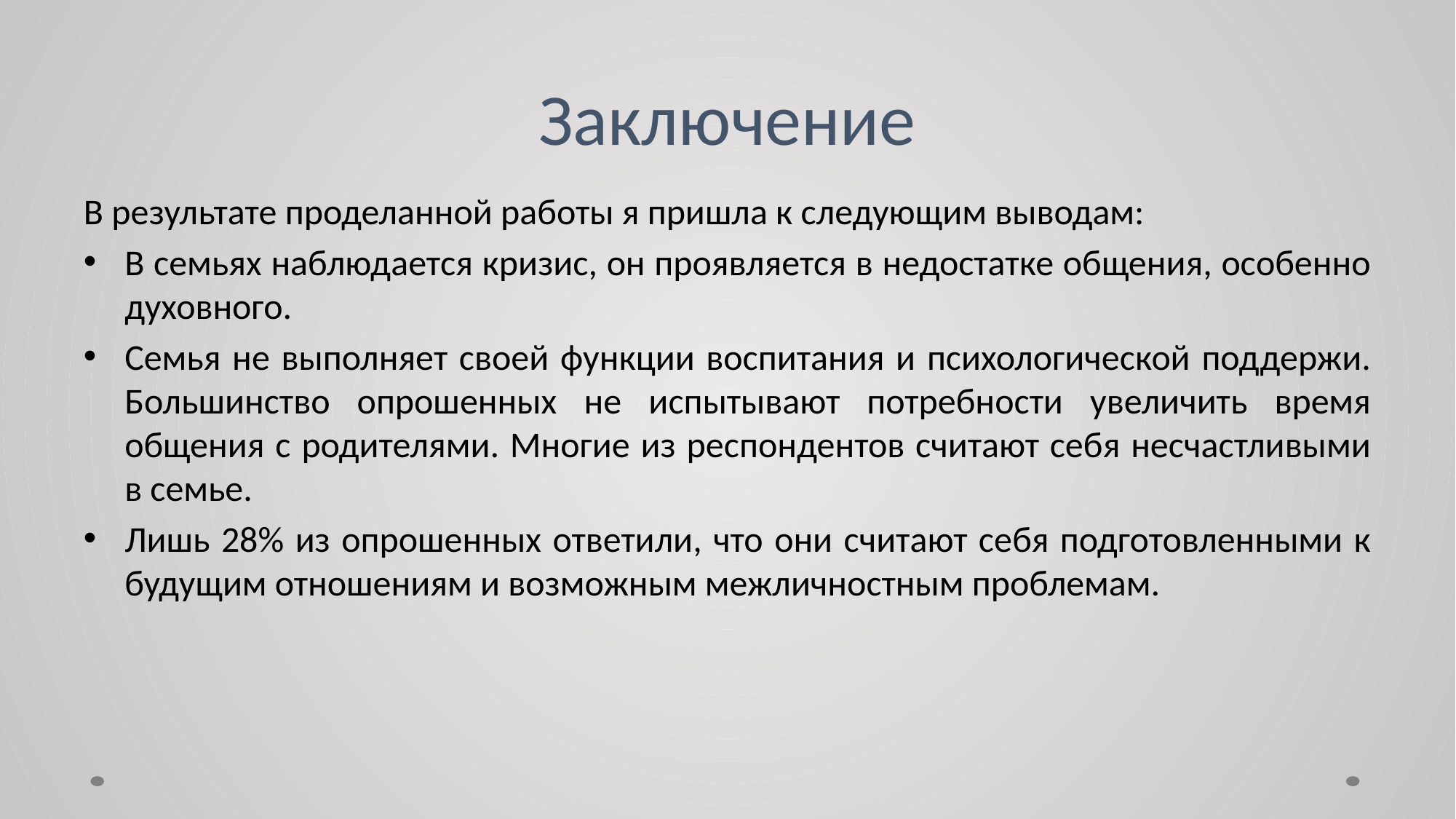

# Заключение
В результате проделанной работы я пришла к следующим выводам:
В семьях наблюдается кризис, он проявляется в недостатке общения, особенно духовного.
Семья не выполняет своей функции воспитания и психологической поддержи. Большинство опрошенных не испытывают потребности увеличить время общения с родителями. Многие из респондентов считают себя несчастливыми в семье.
Лишь 28% из опрошенных ответили, что они считают себя подготовленными к будущим отношениям и возможным межличностным проблемам.